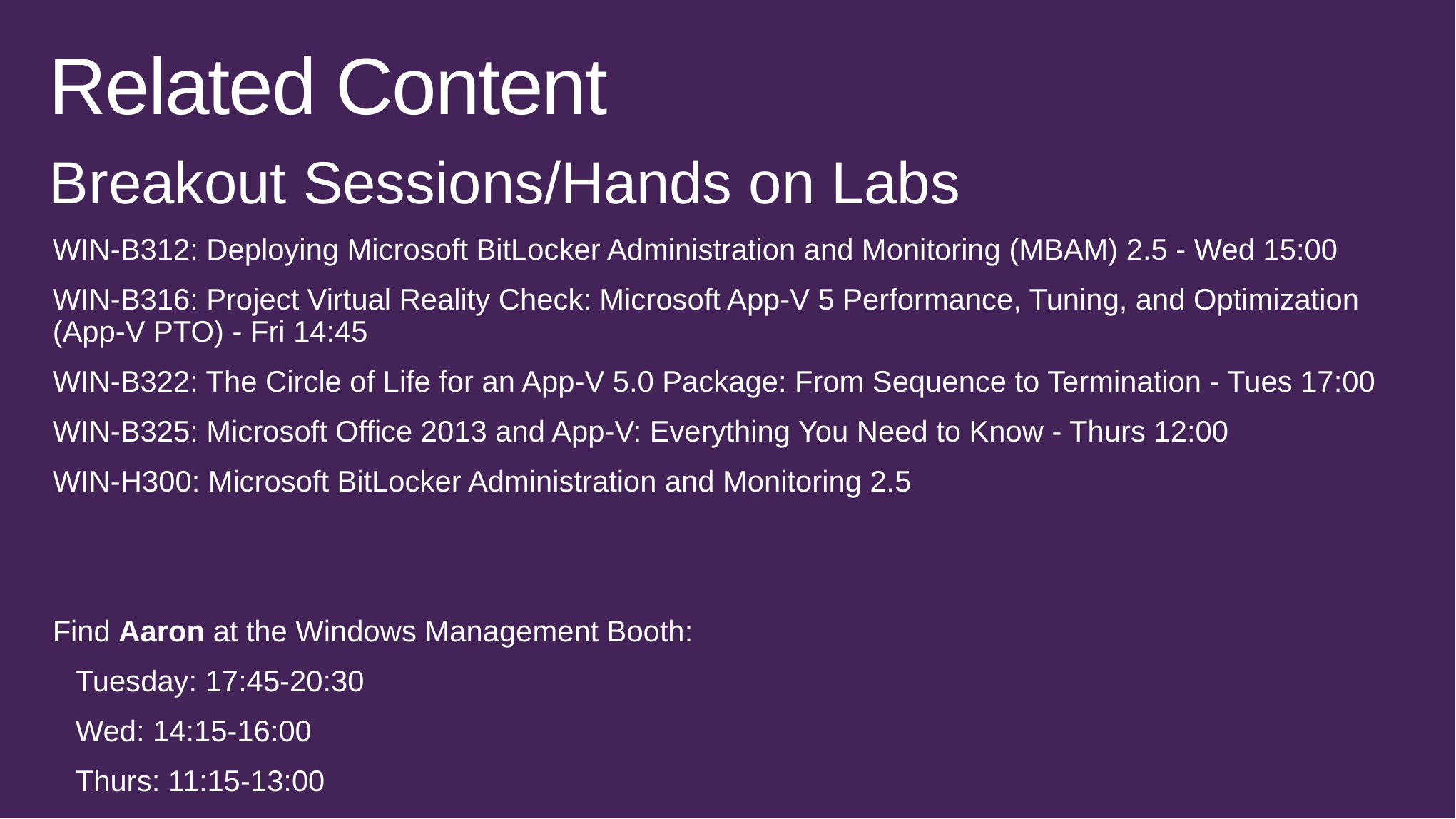

# Related Content
Breakout Sessions/Hands on Labs
WIN-B312: Deploying Microsoft BitLocker Administration and Monitoring (MBAM) 2.5 - Wed 15:00
WIN-B316: Project Virtual Reality Check: Microsoft App-V 5 Performance, Tuning, and Optimization (App-V PTO) - Fri 14:45
WIN-B322: The Circle of Life for an App-V 5.0 Package: From Sequence to Termination - Tues 17:00
WIN-B325: Microsoft Office 2013 and App-V: Everything You Need to Know - Thurs 12:00
WIN-H300: Microsoft BitLocker Administration and Monitoring 2.5

Find Aaron at the Windows Management Booth:
Tuesday: 17:45-20:30
Wed: 14:15-16:00
Thurs: 11:15-13:00